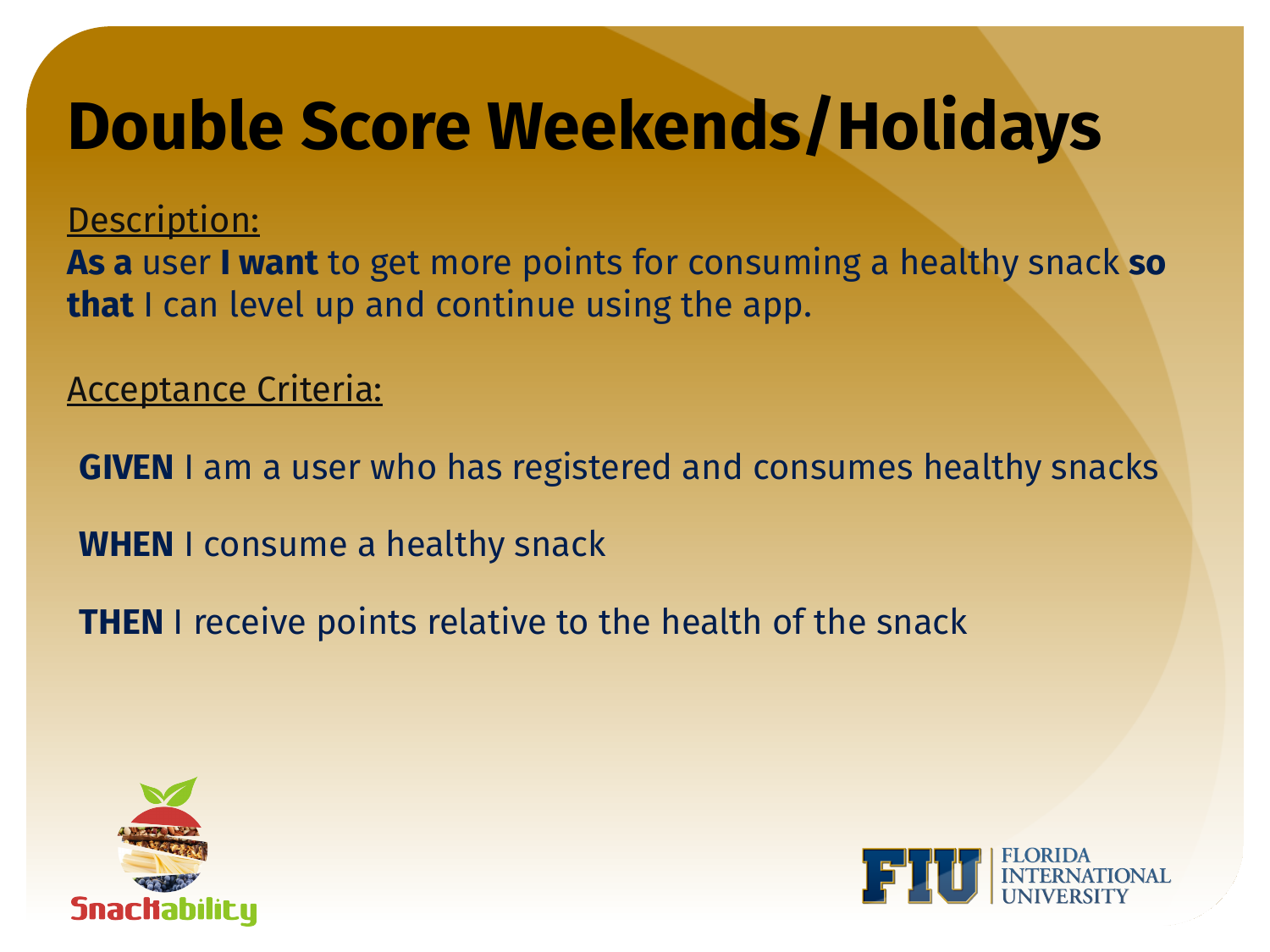

# Double Score Weekends/Holidays
Description:
As a user I want to get more points for consuming a healthy snack so that I can level up and continue using the app.

Acceptance Criteria:
GIVEN I am a user who has registered and consumes healthy snacks
WHEN I consume a healthy snack
THEN I receive points relative to the health of the snack